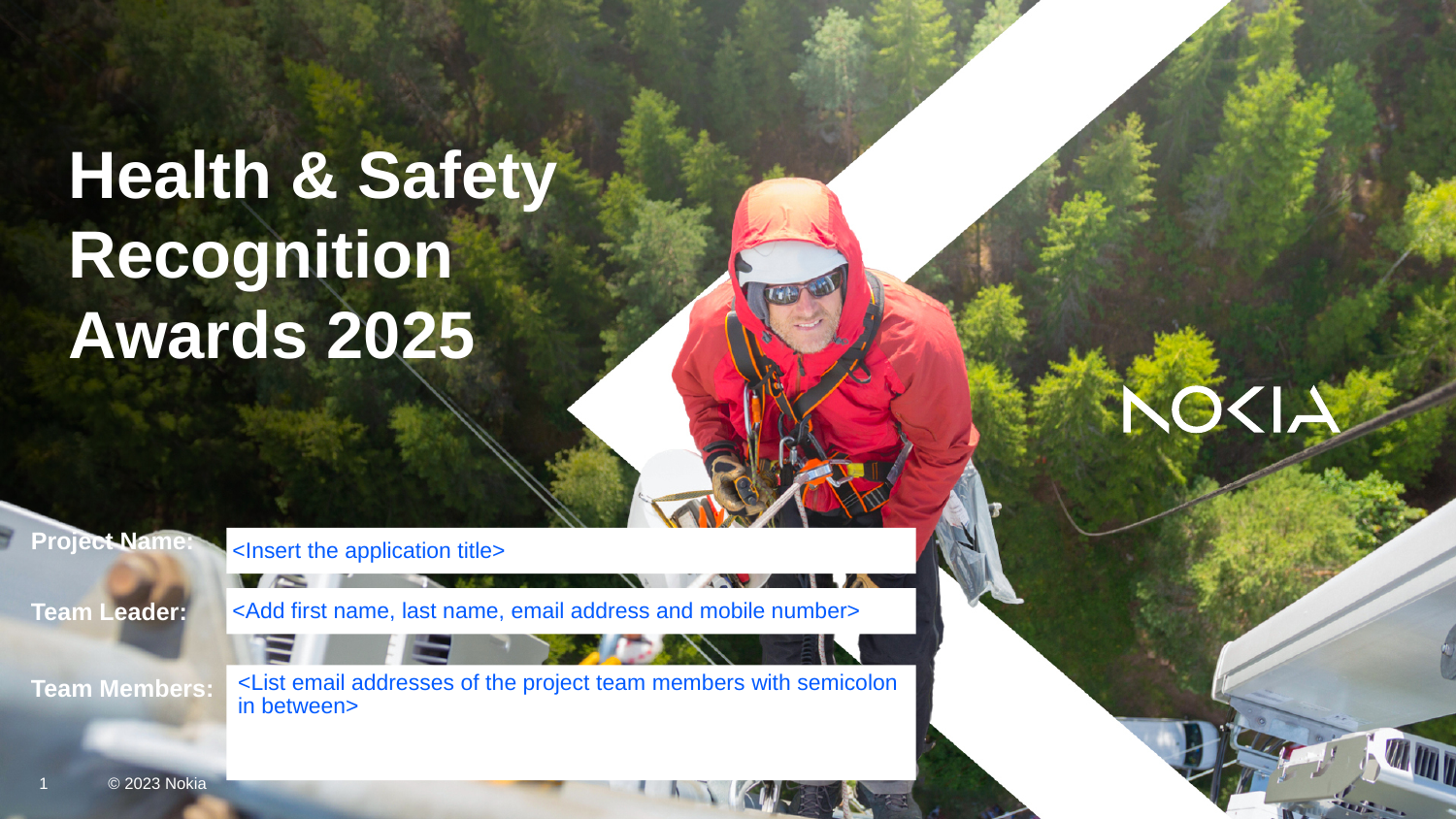

# Health & Safety Recognition Awards 2025
Project Name:
<Insert the application title>
Team Leader:
<Add first name, last name, email address and mobile number>
Team Members:
<List email addresses of the project team members with semicolon in between>